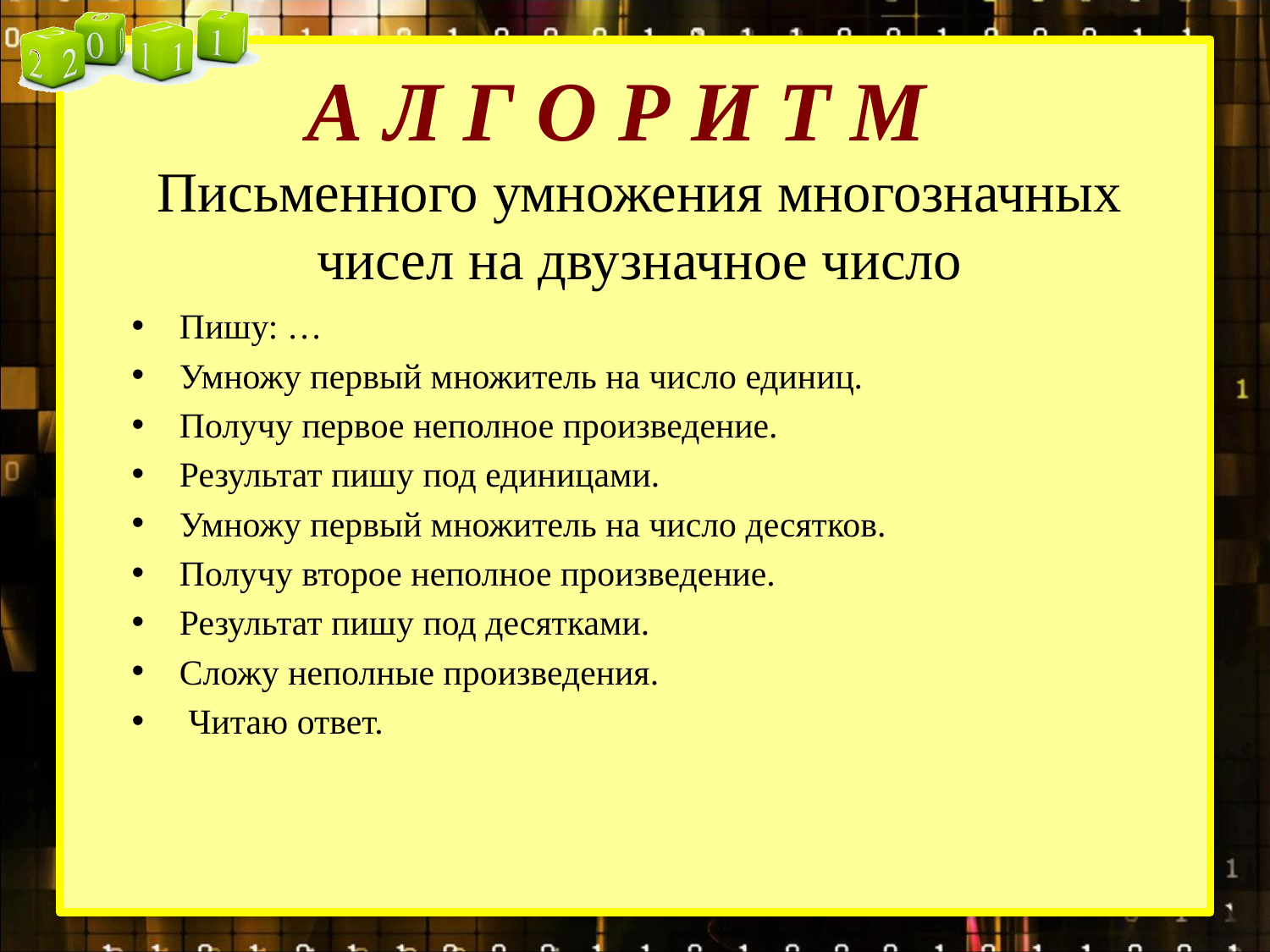

А Л Г О Р И Т М
# Письменного умножения многозначных чисел на двузначное число
Пишу: …
Умножу первый множитель на число единиц.
Получу первое неполное произведение.
Результат пишу под единицами.
Умножу первый множитель на число десятков.
Получу второе неполное произведение.
Результат пишу под десятками.
Сложу неполные произведения.
 Читаю ответ.